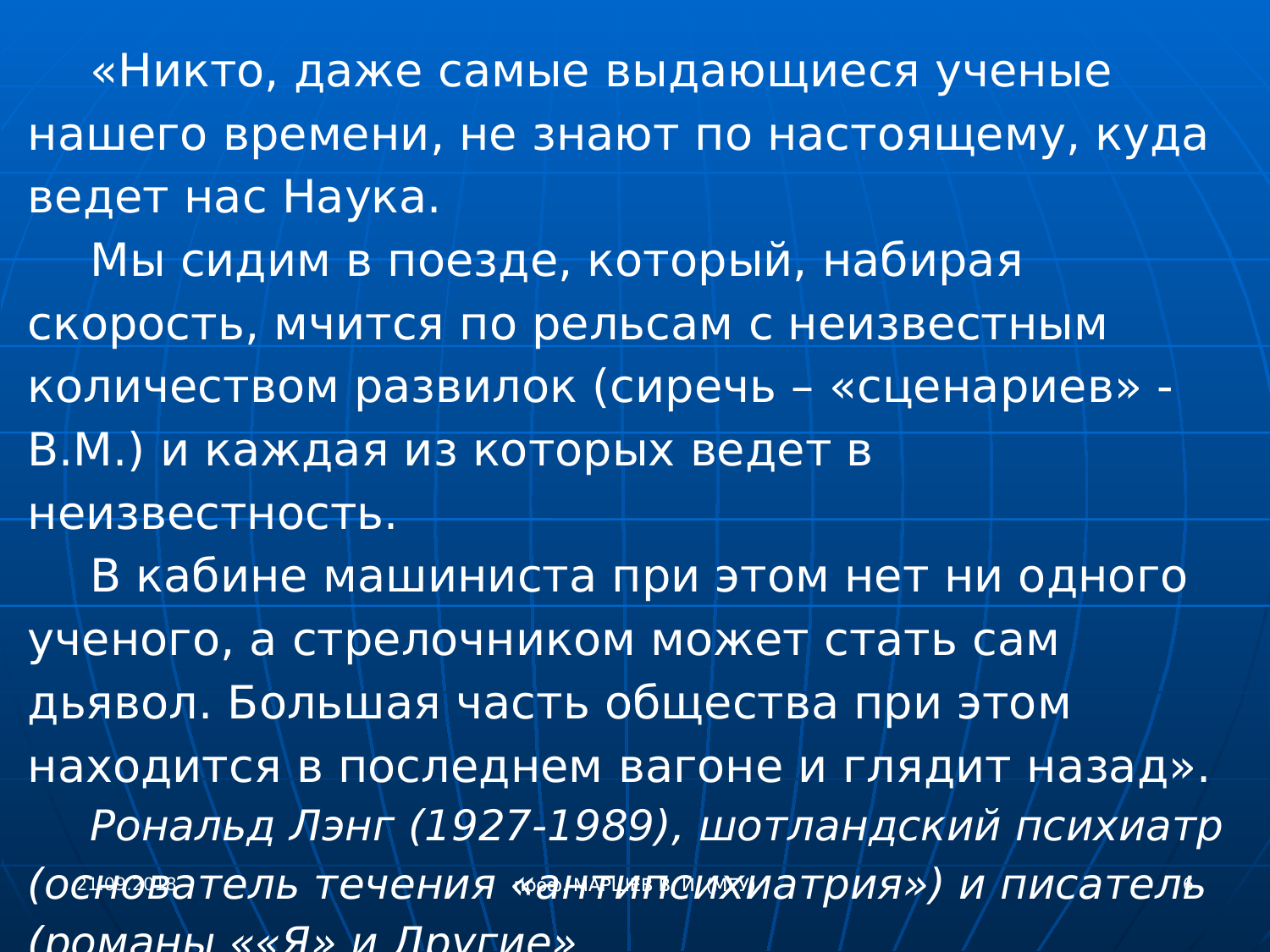

«Никто, даже самые выдающиеся ученые нашего времени, не знают по настоящему, куда ведет нас Наука.
Мы сидим в поезде, который, набирая скорость, мчится по рельсам с неизвестным количеством развилок (сиречь – «сценариев» - В.М.) и каждая из которых ведет в неизвестность.
В кабине машиниста при этом нет ни одного ученого, а стрелочником может стать сам дьявол. Большая часть общества при этом находится в последнем вагоне и глядит назад».
Рональд Лэнг (1927-1989), шотландский психиатр (основатель течения «антипсихиатрия») и писатель (романы ««Я» и Другие»

21.09.2018
6
проф. МАРШЕВ В. И. (МГУ)
проф. МАРШЕВ В. И. (МГУ)